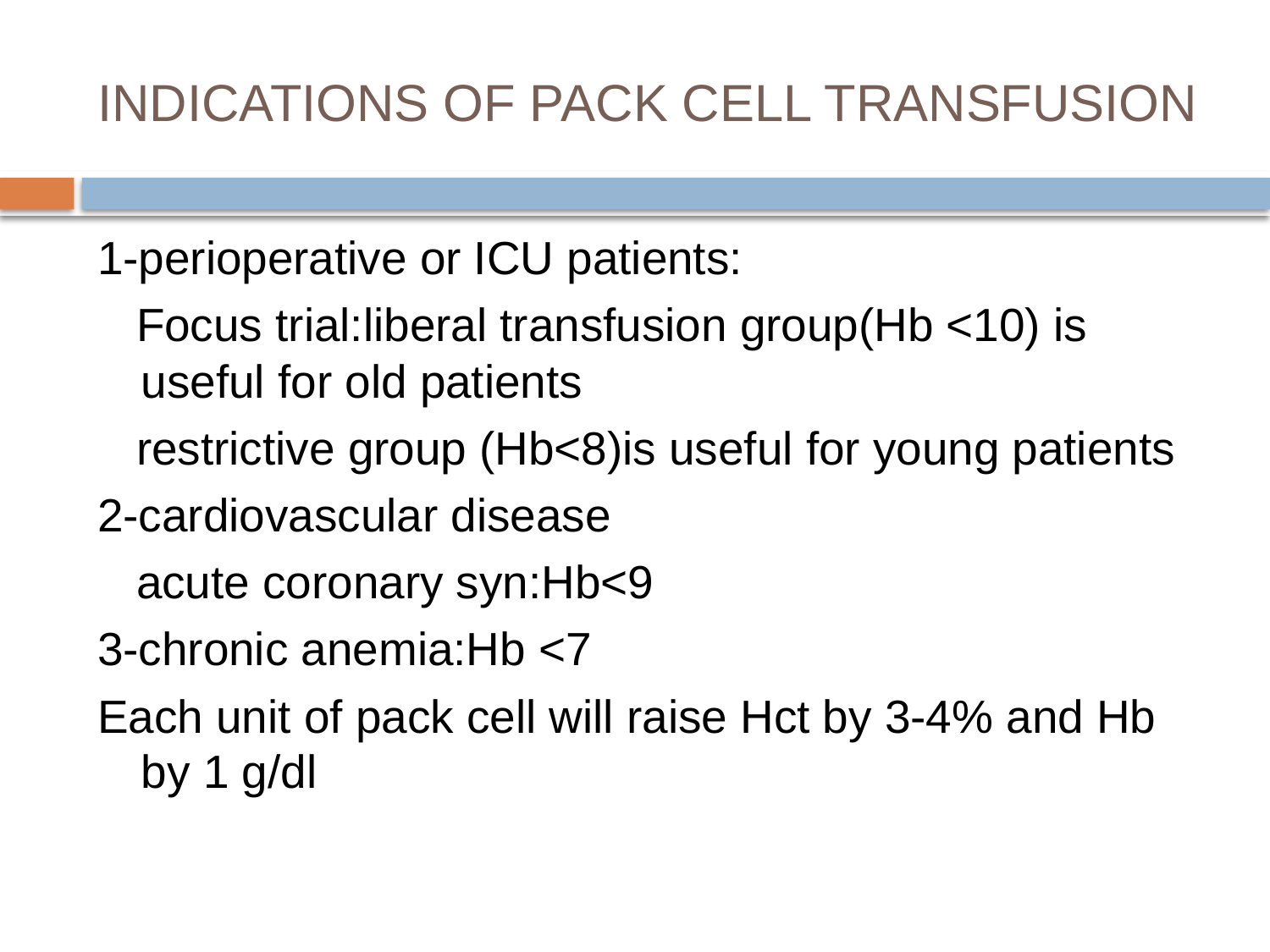

# INDICATIONS OF PACK CELL TRANSFUSION
1-perioperative or ICU patients:
   Focus trial:liberal transfusion group(Hb <10) is useful for old patients
   restrictive group (Hb<8)is useful for young patients
2-cardiovascular disease
   acute coronary syn:Hb<9
3-chronic anemia:Hb <7
Each unit of pack cell will raise Hct by 3-4% and Hb by 1 g/dl